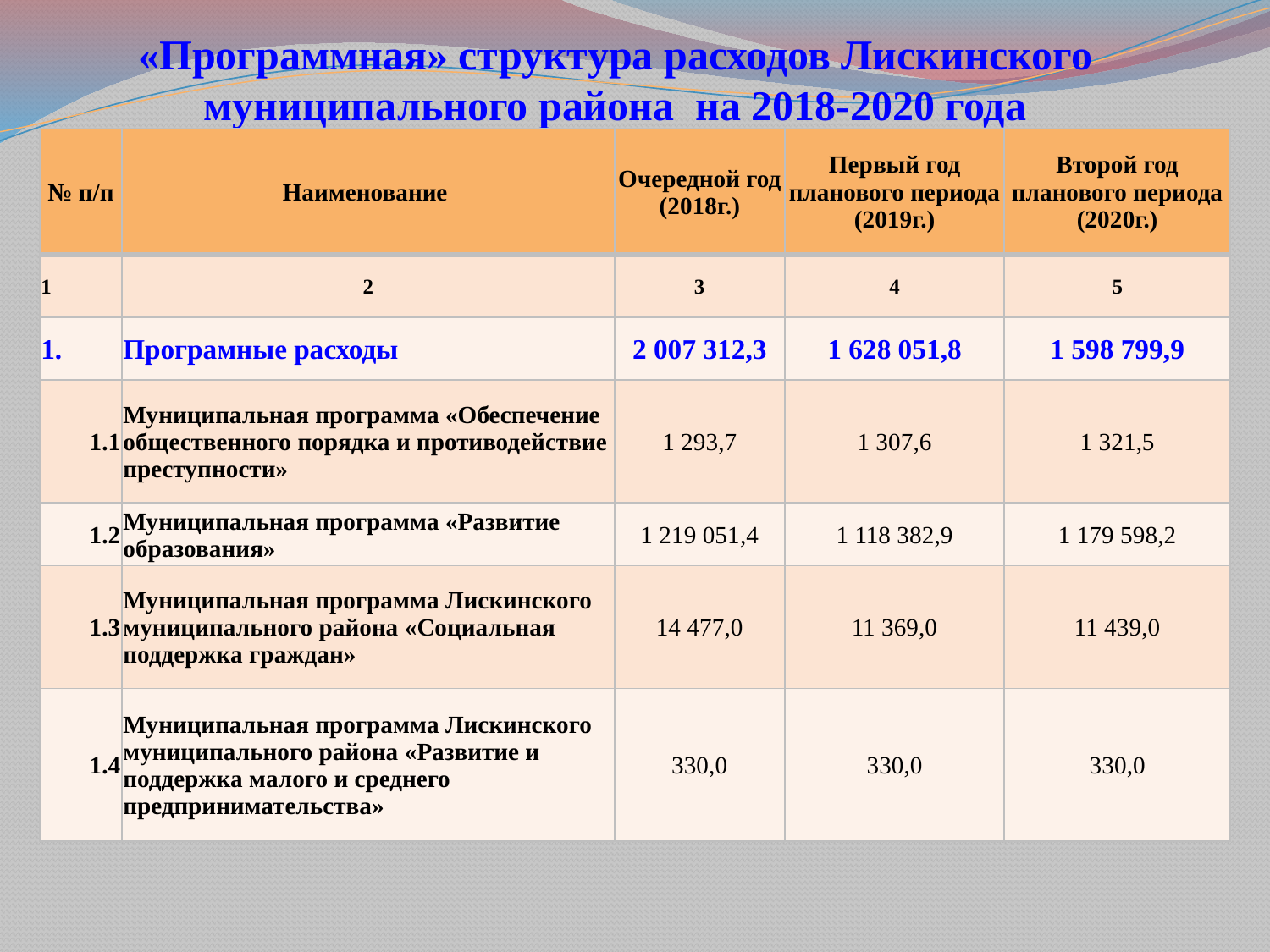

# «Программная» структура расходов Лискинского муниципального района  на 2018-2020 года
| № п/п | Наименование | Очередной год (2018г.) | Первый год планового периода (2019г.) | Второй год планового периода (2020г.) |
| --- | --- | --- | --- | --- |
| 1 | 2 | 3 | 4 | 5 |
| 1. | Програмные расходы | 2 007 312,3 | 1 628 051,8 | 1 598 799,9 |
| 1.1 | Муниципальная программа «Обеспечение общественного порядка и противодействие преступности» | 1 293,7 | 1 307,6 | 1 321,5 |
| 1.2 | Муниципальная программа «Развитие образования» | 1 219 051,4 | 1 118 382,9 | 1 179 598,2 |
| 1.3 | Муниципальная программа Лискинского муниципального района «Социальная поддержка граждан» | 14 477,0 | 11 369,0 | 11 439,0 |
| 1.4 | Муниципальная программа Лискинского муниципального района «Развитие и поддержка малого и среднего предпринимательства» | 330,0 | 330,0 | 330,0 |